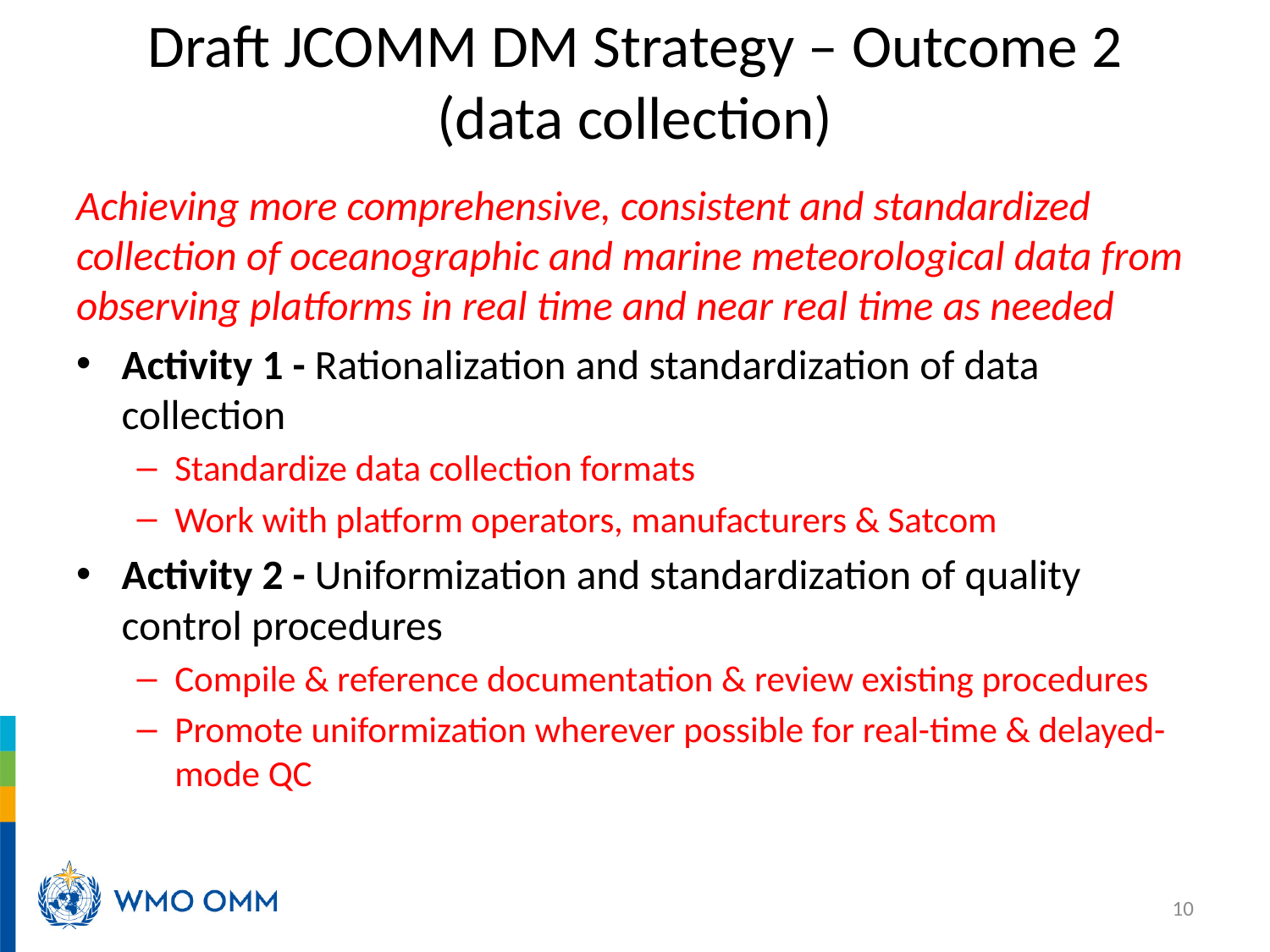

# Draft JCOMM DM Strategy – Outcome 2 (data collection)
Achieving more comprehensive, consistent and standardized collection of oceanographic and marine meteorological data from observing platforms in real time and near real time as needed
Activity 1 - Rationalization and standardization of data collection
Standardize data collection formats
Work with platform operators, manufacturers & Satcom
Activity 2 - Uniformization and standardization of quality control procedures
Compile & reference documentation & review existing procedures
Promote uniformization wherever possible for real-time & delayed-mode QC

10